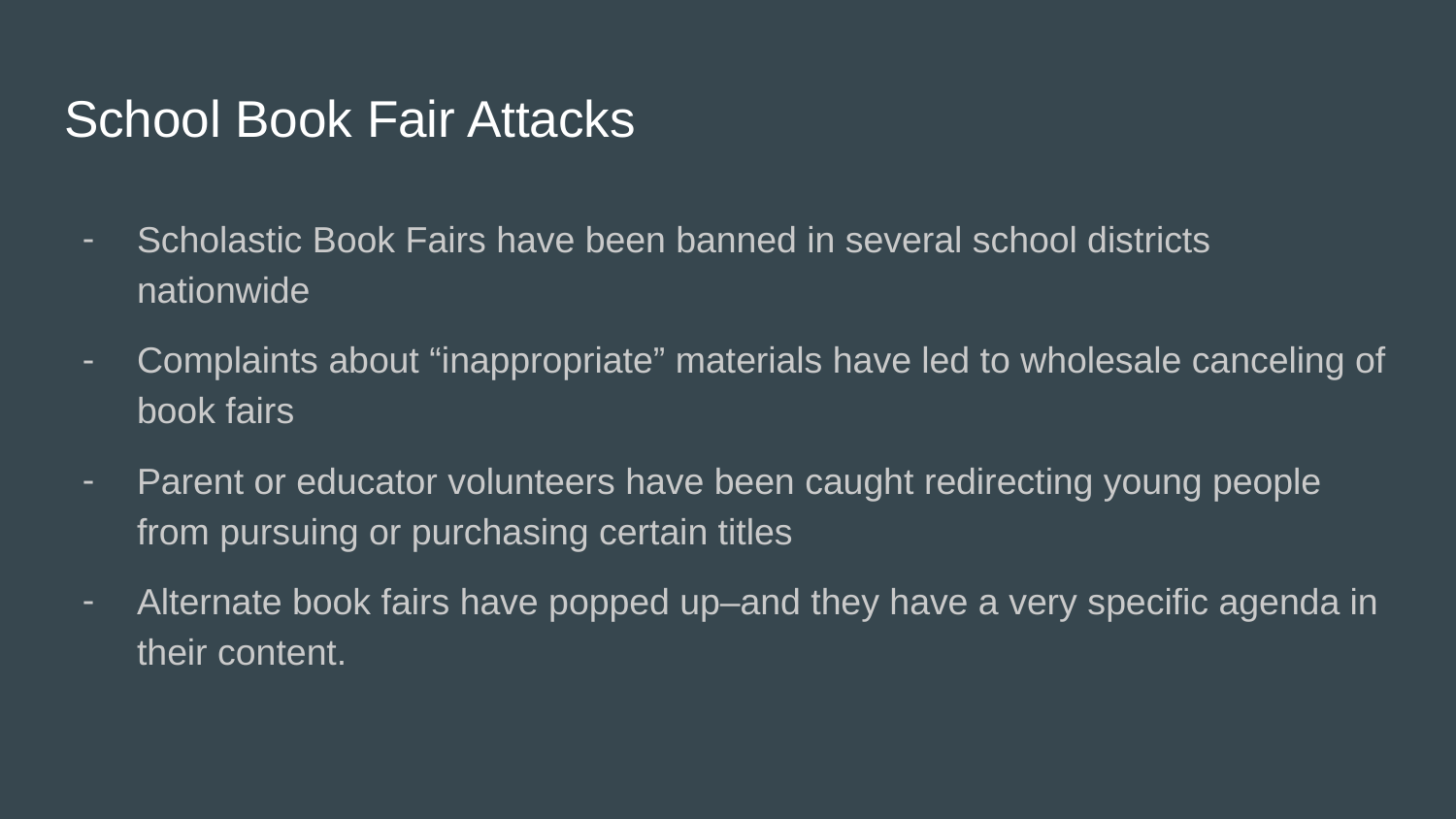

# School Book Fair Attacks
Scholastic Book Fairs have been banned in several school districts nationwide
Complaints about “inappropriate” materials have led to wholesale canceling of book fairs
Parent or educator volunteers have been caught redirecting young people from pursuing or purchasing certain titles
Alternate book fairs have popped up–and they have a very specific agenda in their content.